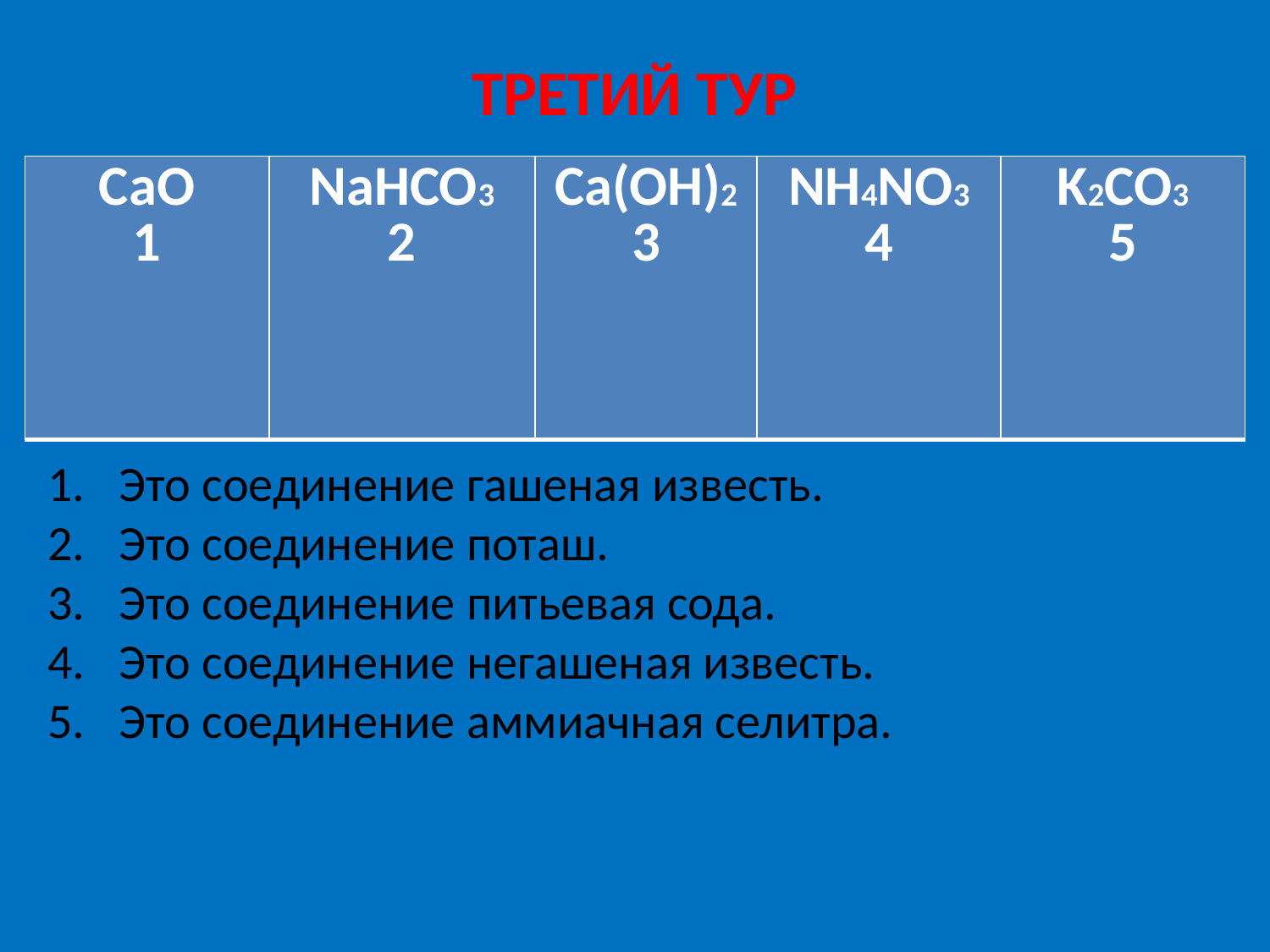

ТРЕТИЙ ТУР
| CaO 1 | NaHCO3 2 | Ca(OH)2 3 | NH4NO3 4 | K2CO3 5 |
| --- | --- | --- | --- | --- |
Это соединение гашеная известь.
Это соединение поташ.
Это соединение питьевая сода.
Это соединение негашеная известь.
Это соединение аммиачная селитра.